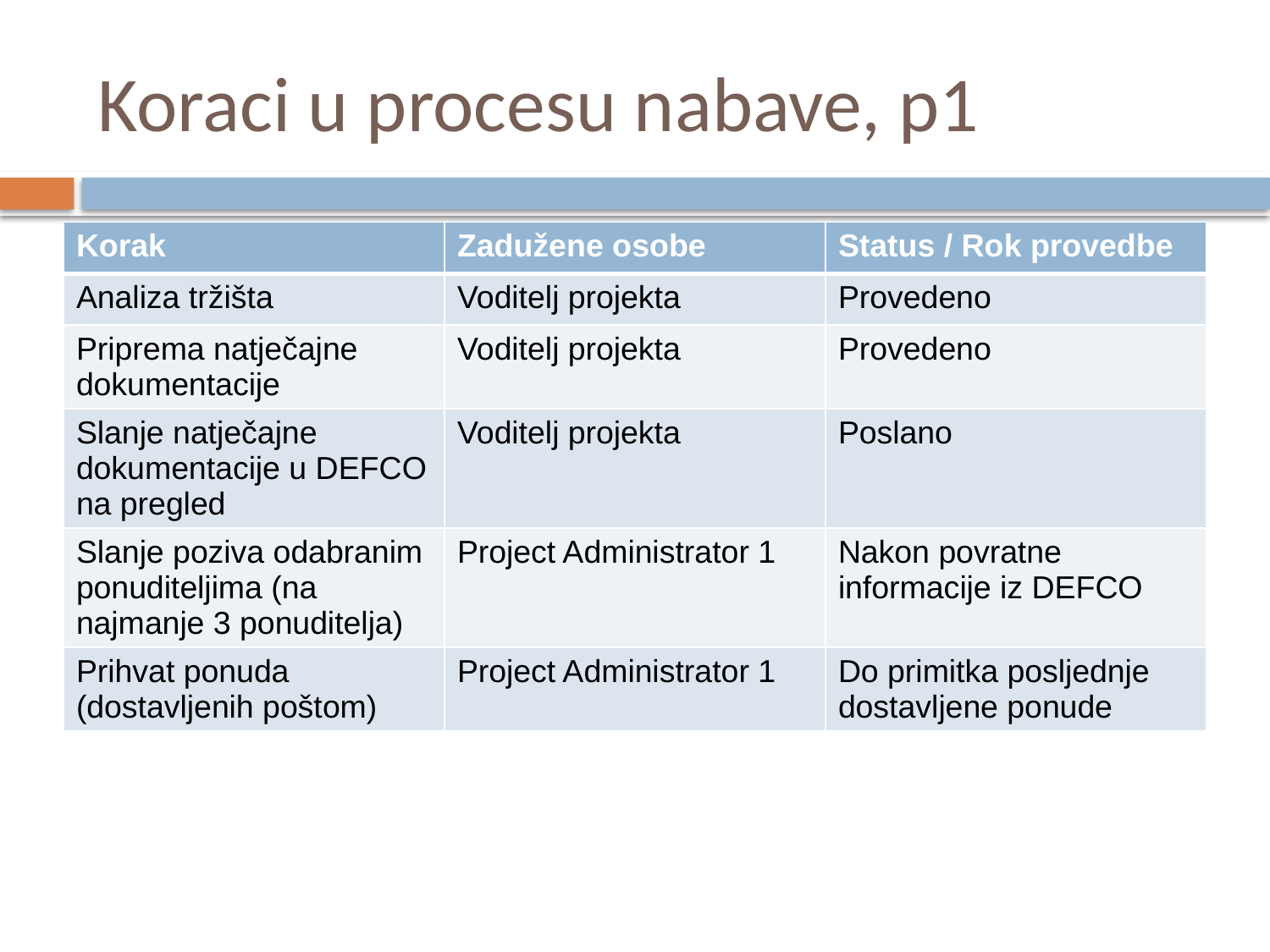

# Koraci u procesu nabave, p1
| Korak | Zadužene osobe | Status / Rok provedbe |
| --- | --- | --- |
| Analiza tržišta | Voditelj projekta | Provedeno |
| Priprema natječajne dokumentacije | Voditelj projekta | Provedeno |
| Slanje natječajne dokumentacije u DEFCO na pregled | Voditelj projekta | Poslano |
| Slanje poziva odabranim ponuditeljima (na najmanje 3 ponuditelja) | Project Administrator 1 | Nakon povratne informacije iz DEFCO |
| Prihvat ponuda (dostavljenih poštom) | Project Administrator 1 | Do primitka posljednje dostavljene ponude |